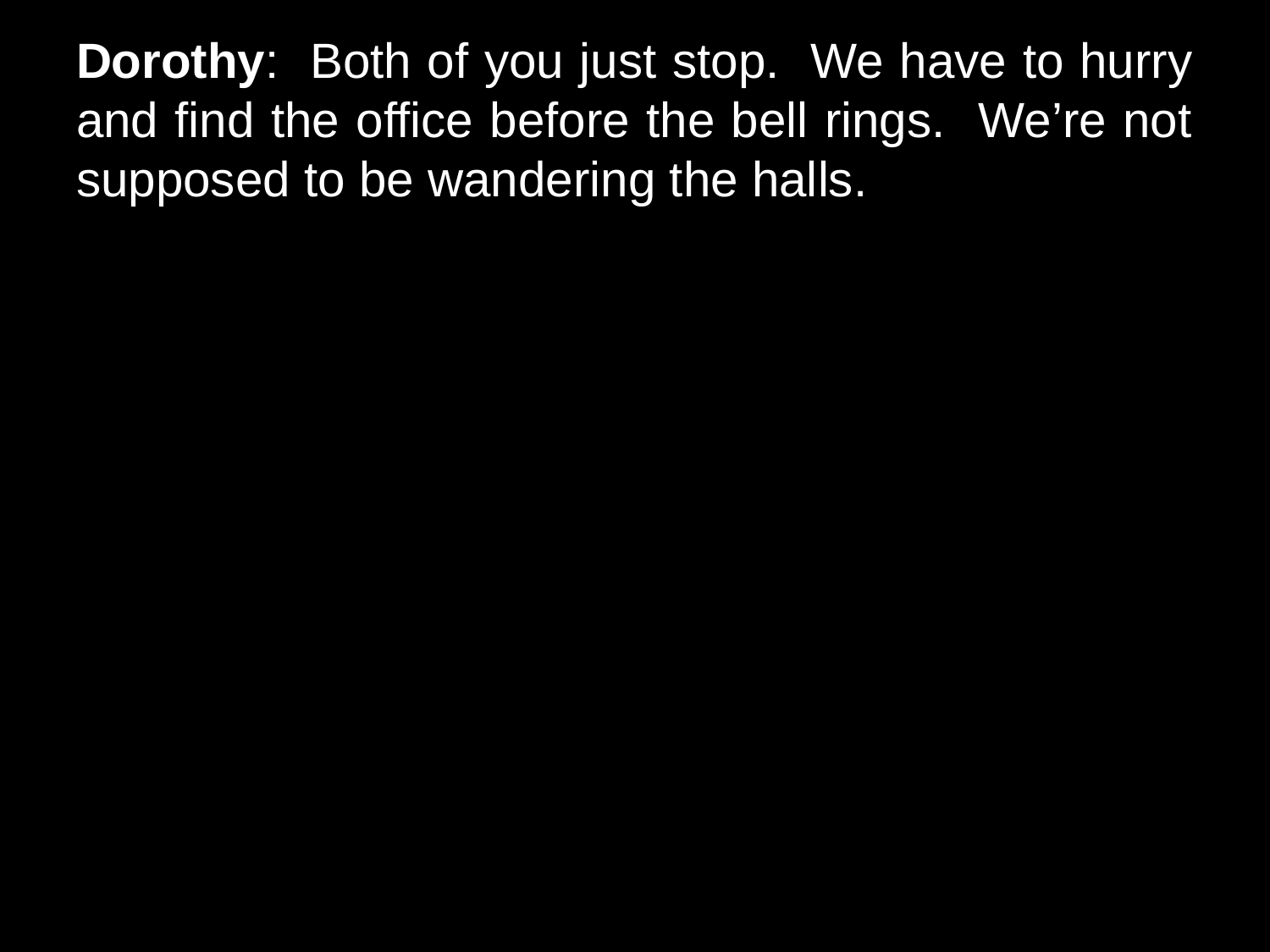

# Dorothy:  Both of you just stop.  We have to hurry and find the office before the bell rings.  We’re not supposed to be wandering the halls.